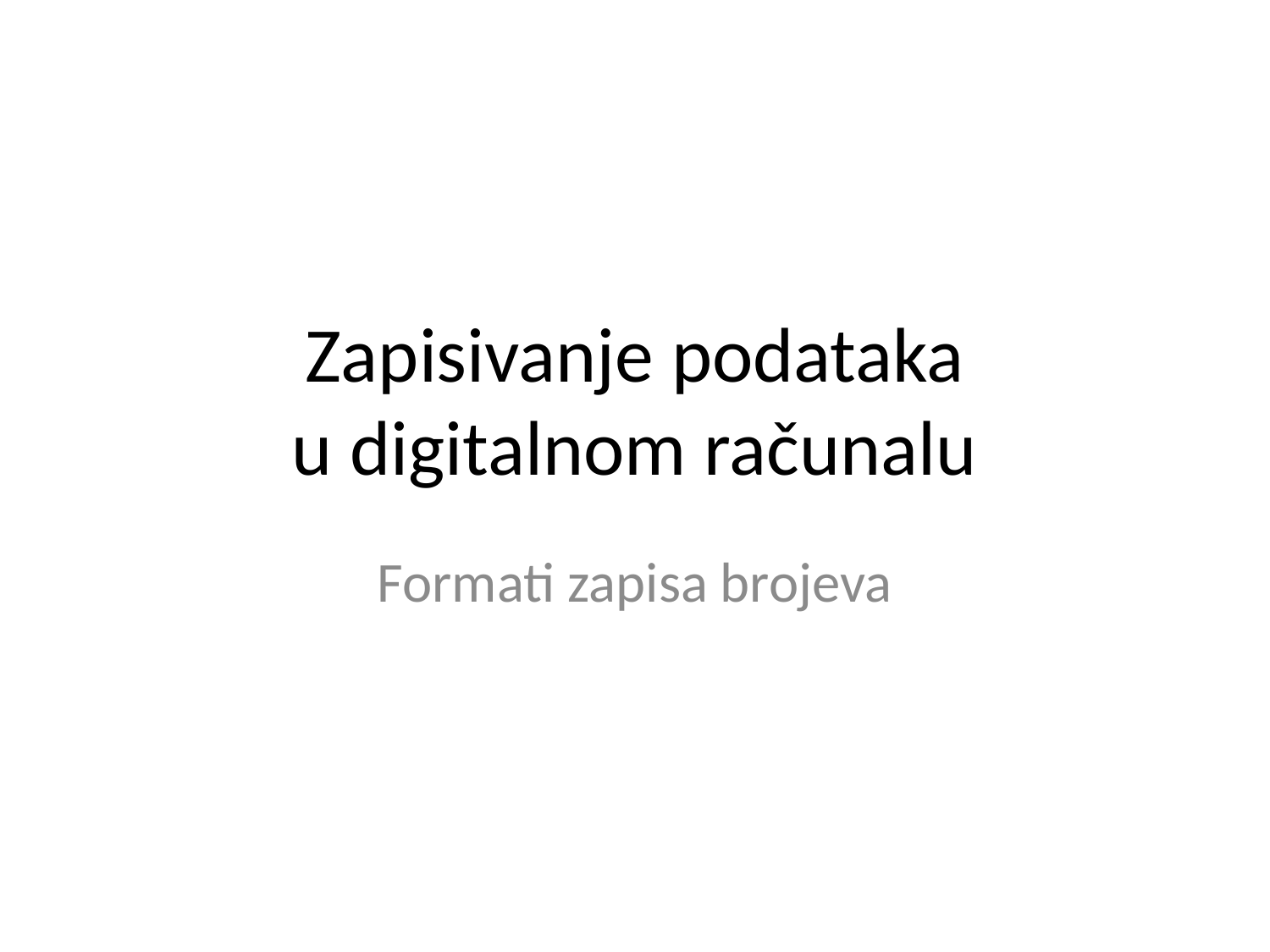

# Zapisivanje podataka u digitalnom računalu
Formati zapisa brojeva